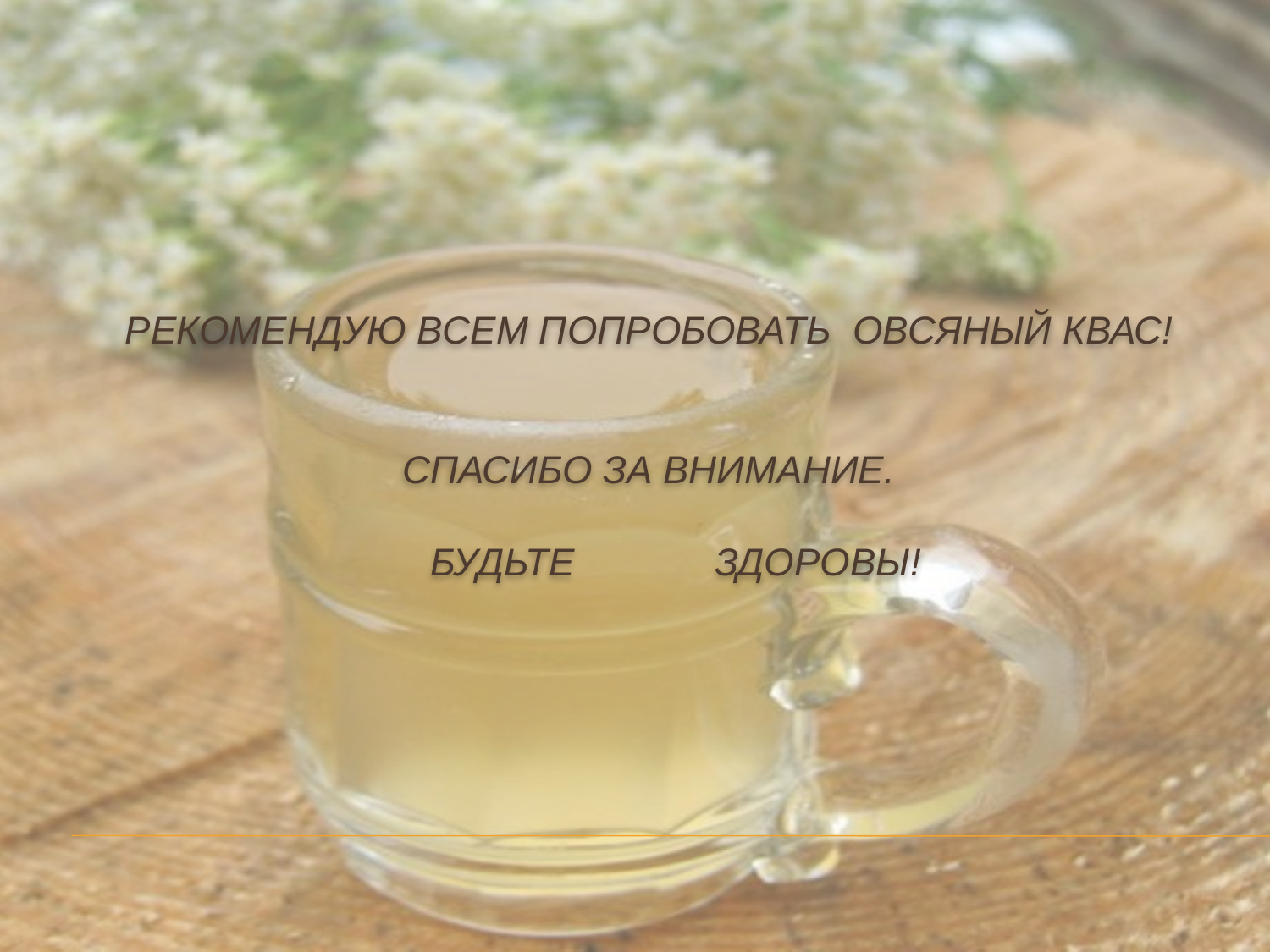

# Рекомендую всем попробовать  овсяный квас! Спасибо за внимание. будьте             Здоровы!